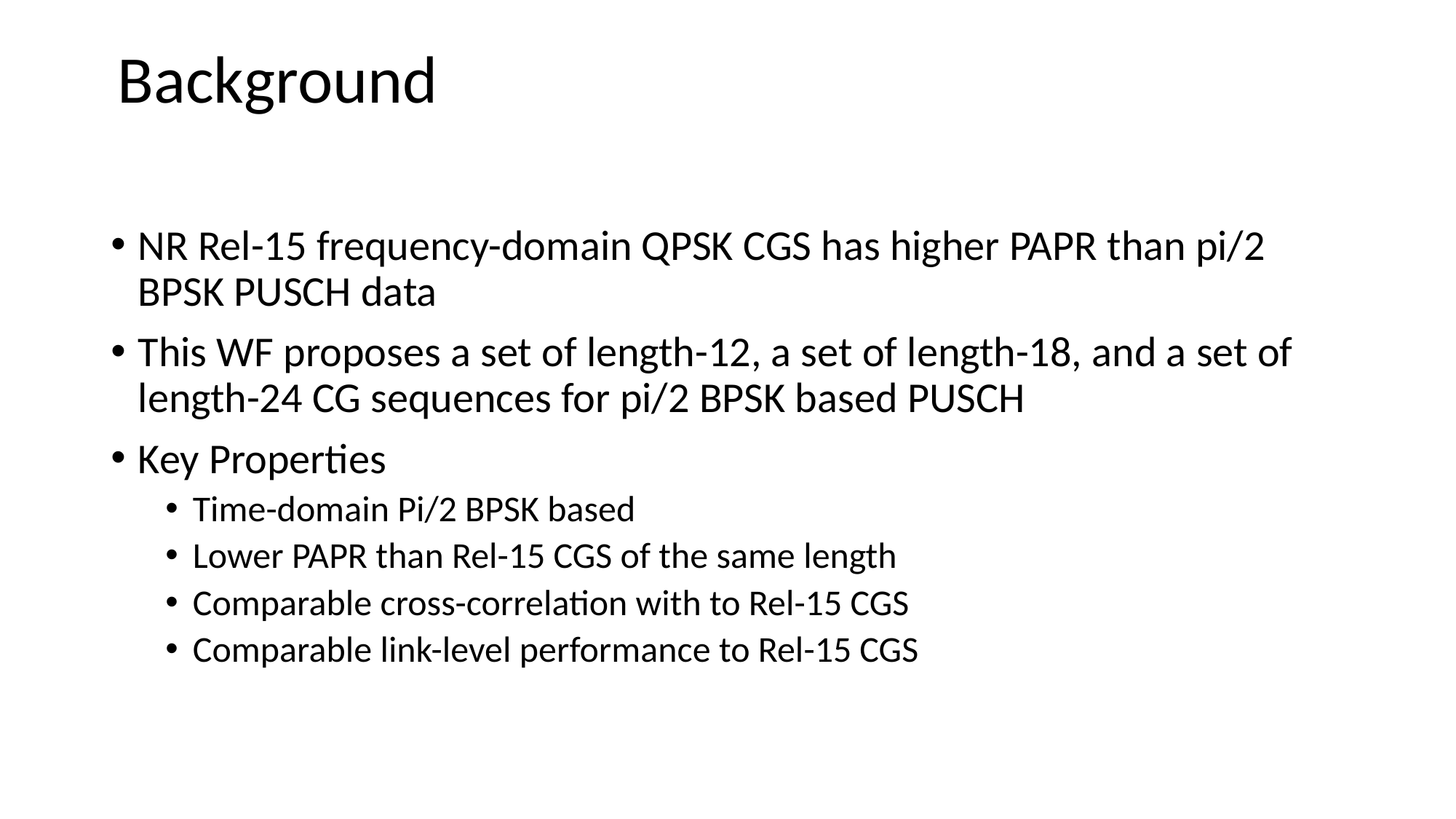

# Background
NR Rel-15 frequency-domain QPSK CGS has higher PAPR than pi/2 BPSK PUSCH data
This WF proposes a set of length-12, a set of length-18, and a set of length-24 CG sequences for pi/2 BPSK based PUSCH
Key Properties
Time-domain Pi/2 BPSK based
Lower PAPR than Rel-15 CGS of the same length
Comparable cross-correlation with to Rel-15 CGS
Comparable link-level performance to Rel-15 CGS